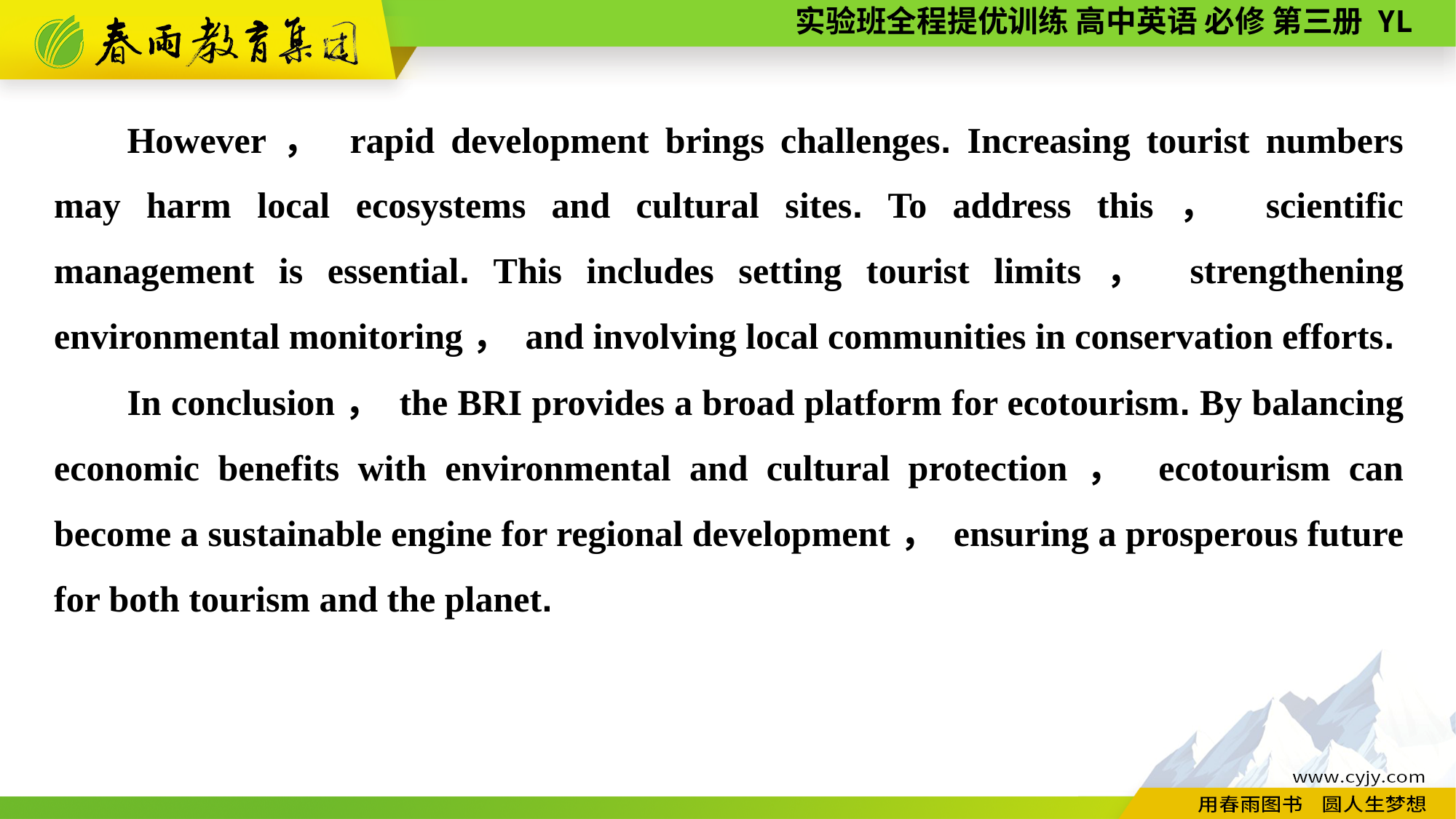

However， rapid development brings challenges. Increasing tourist numbers may harm local ecosystems and cultural sites. To address this， scientific management is essential. This includes setting tourist limits， strengthening environmental monitoring， and involving local communities in conservation efforts.
In conclusion， the BRI provides a broad platform for ecotourism. By balancing economic benefits with environmental and cultural protection， ecotourism can become a sustainable engine for regional development， ensuring a prosperous future for both tourism and the planet.